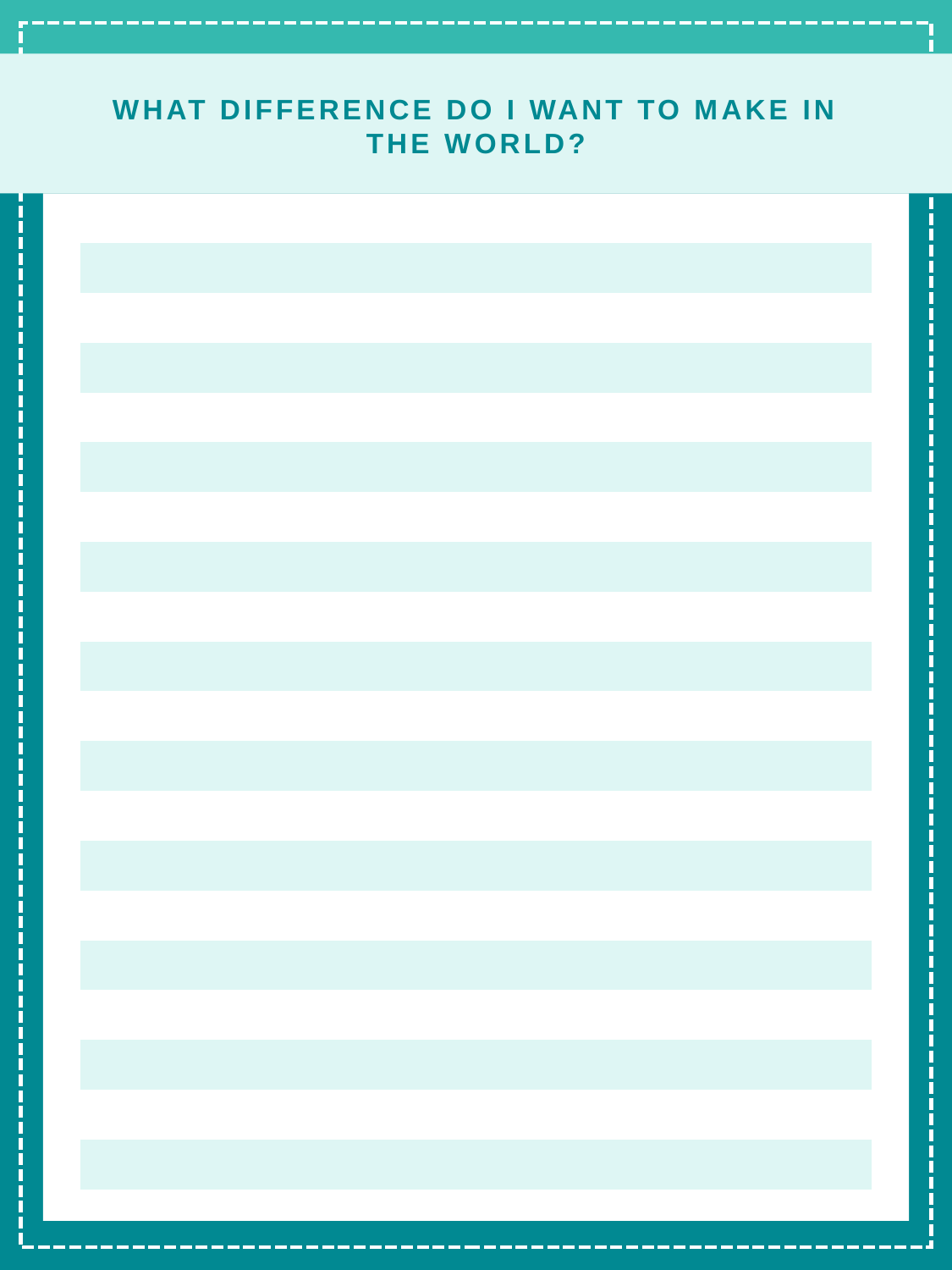

WHAT DIFFERENCE DO I WANT TO MAKE IN THE WORLD?

|  |
| --- |
|  |
|  |
|  |
|  |
|  |
|  |
|  |
|  |
|  |
|  |
|  |
|  |
|  |
|  |
|  |
|  |
|  |
|  |